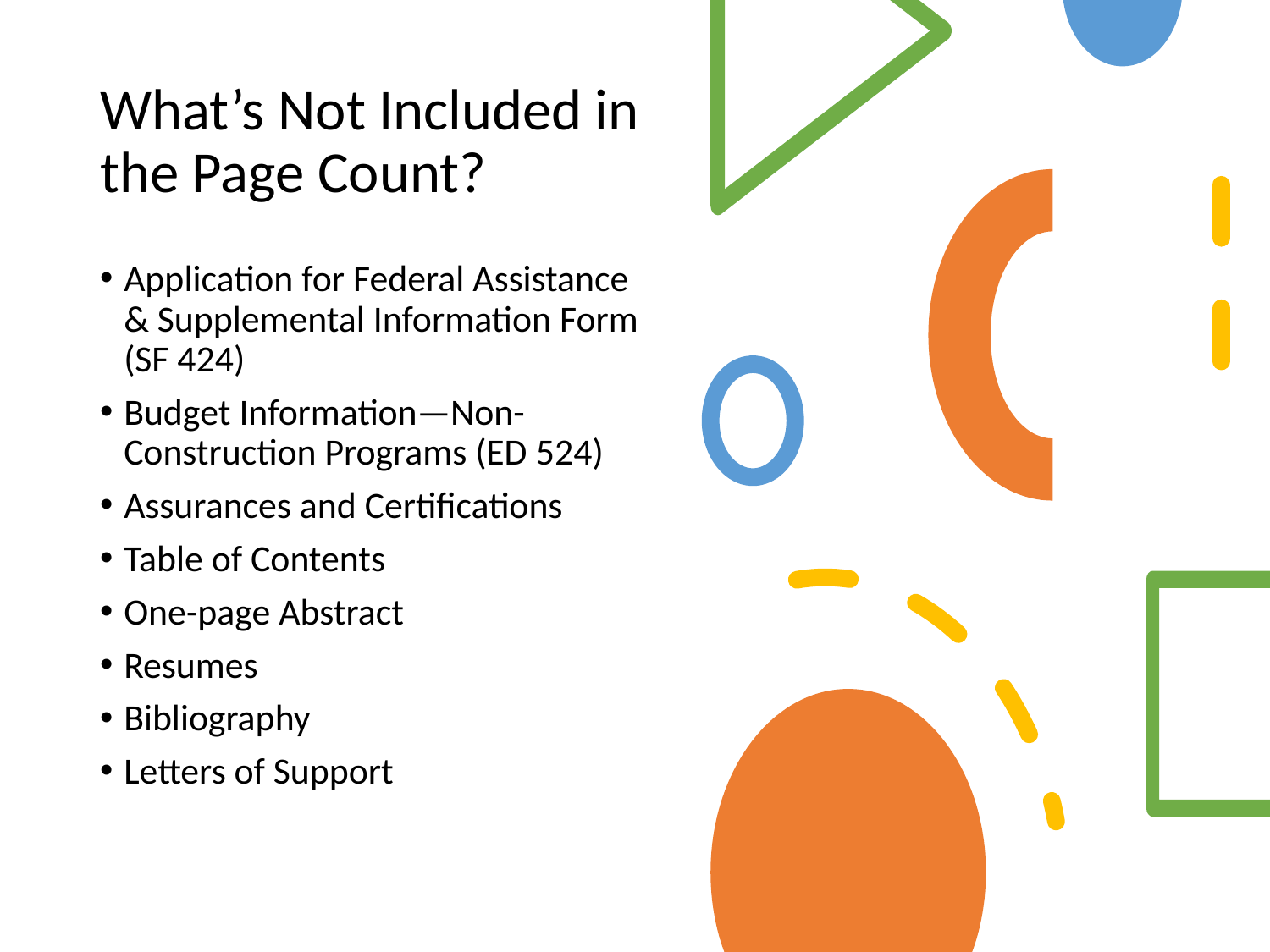

# What’s Not Included in the Page Count?

Application for Federal Assistance & Supplemental Information Form (SF 424)
Budget Information—Non-Construction Programs (ED 524)
Assurances and Certifications
Table of Contents
One-page Abstract
Resumes
Bibliography
Letters of Support